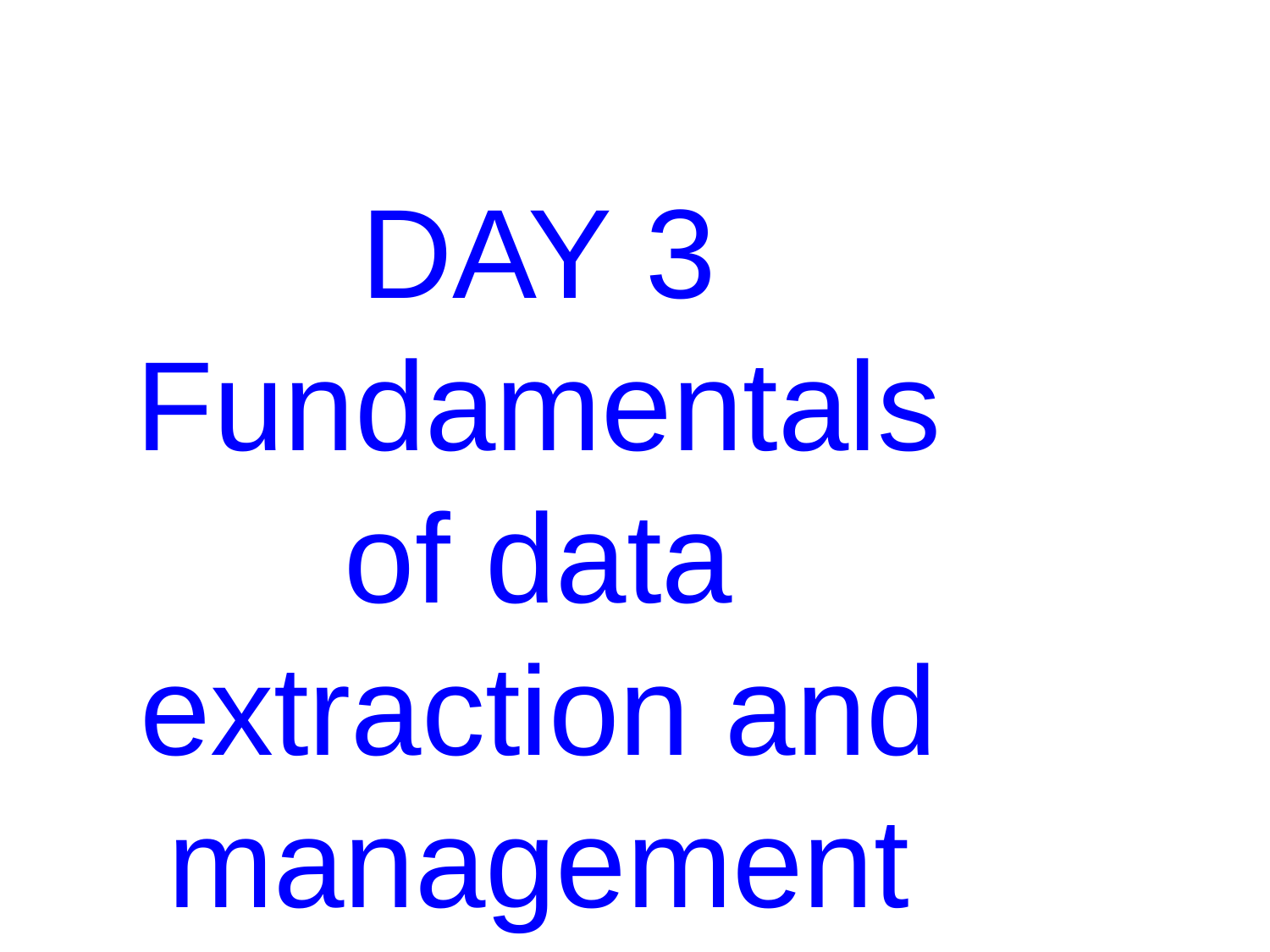

DAY 3
Fundamentals of data extraction and management